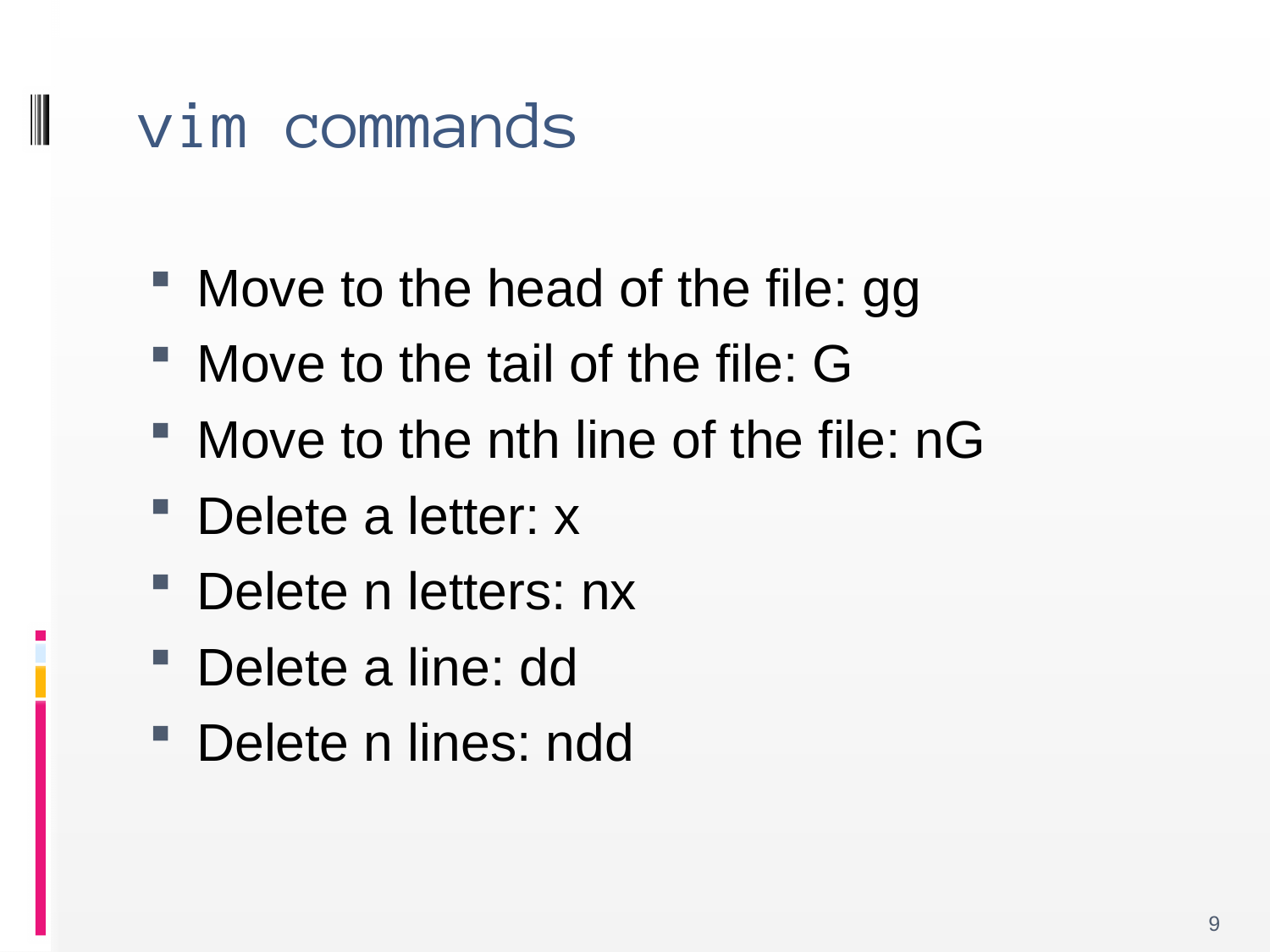

# vim commands
Move to the head of the file: gg
Move to the tail of the file: G
Move to the nth line of the file: nG
Delete a letter: x
Delete n letters: nx
Delete a line: dd
Delete n lines: ndd

9